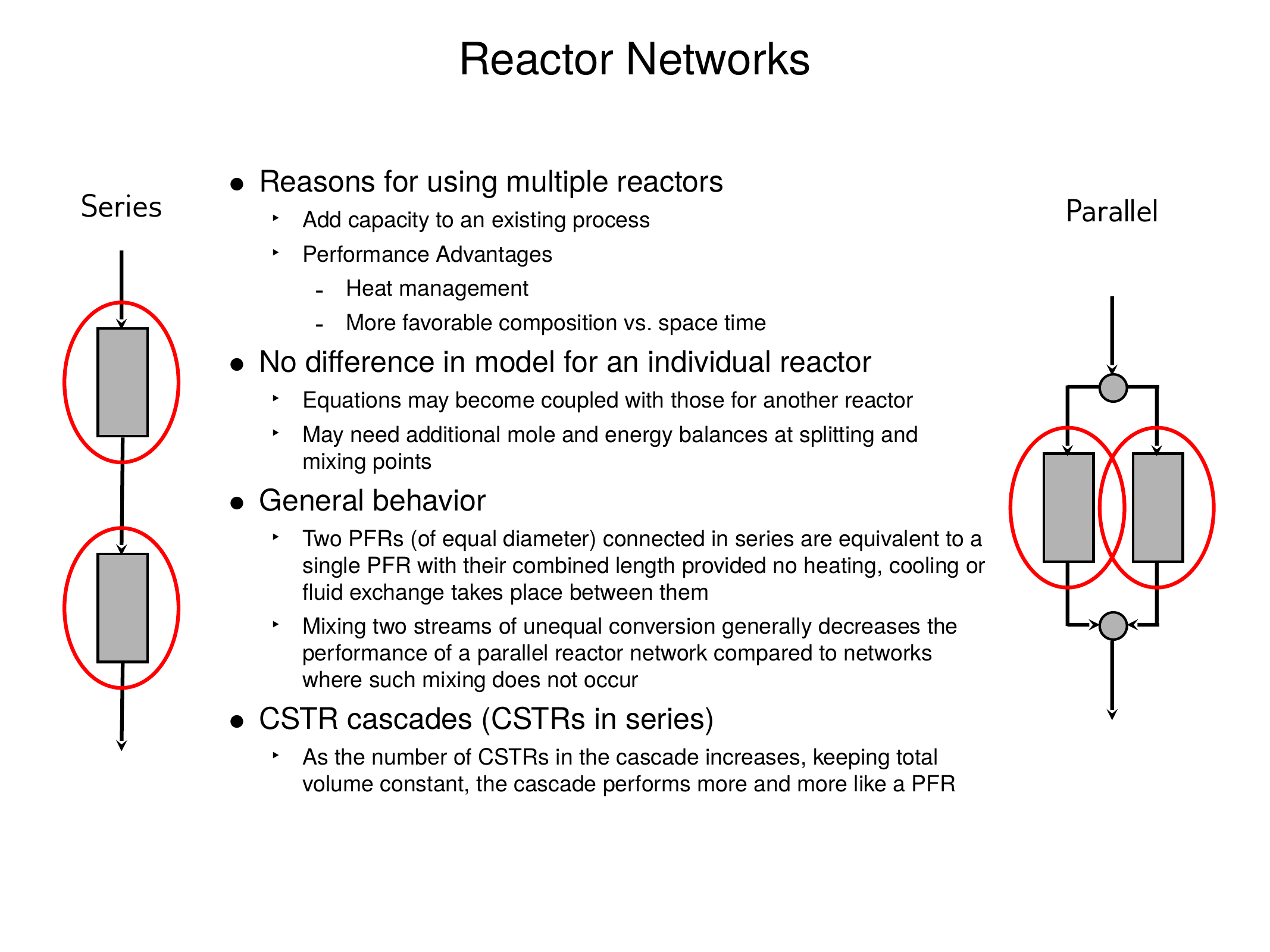

# Reactor Networks
Reasons for using multiple reactors
Add capacity to an existing process
Performance Advantages
Heat management
More favorable composition vs. space time
No difference in model for an individual reactor
Equations may become coupled with those for another reactor
May need additional mole and energy balances at splitting and mixing points
General behavior
Two PFRs (of equal diameter) connected in series are equivalent to a single PFR with their combined length provided no heating, cooling or fluid exchange takes place between them
Mixing two streams of unequal conversion generally decreases the performance of a parallel reactor network compared to networks where such mixing does not occur
CSTR cascades (CSTRs in series)
As the number of CSTRs in the cascade increases, keeping total volume constant, the cascade performs more and more like a PFR
Series
Parallel